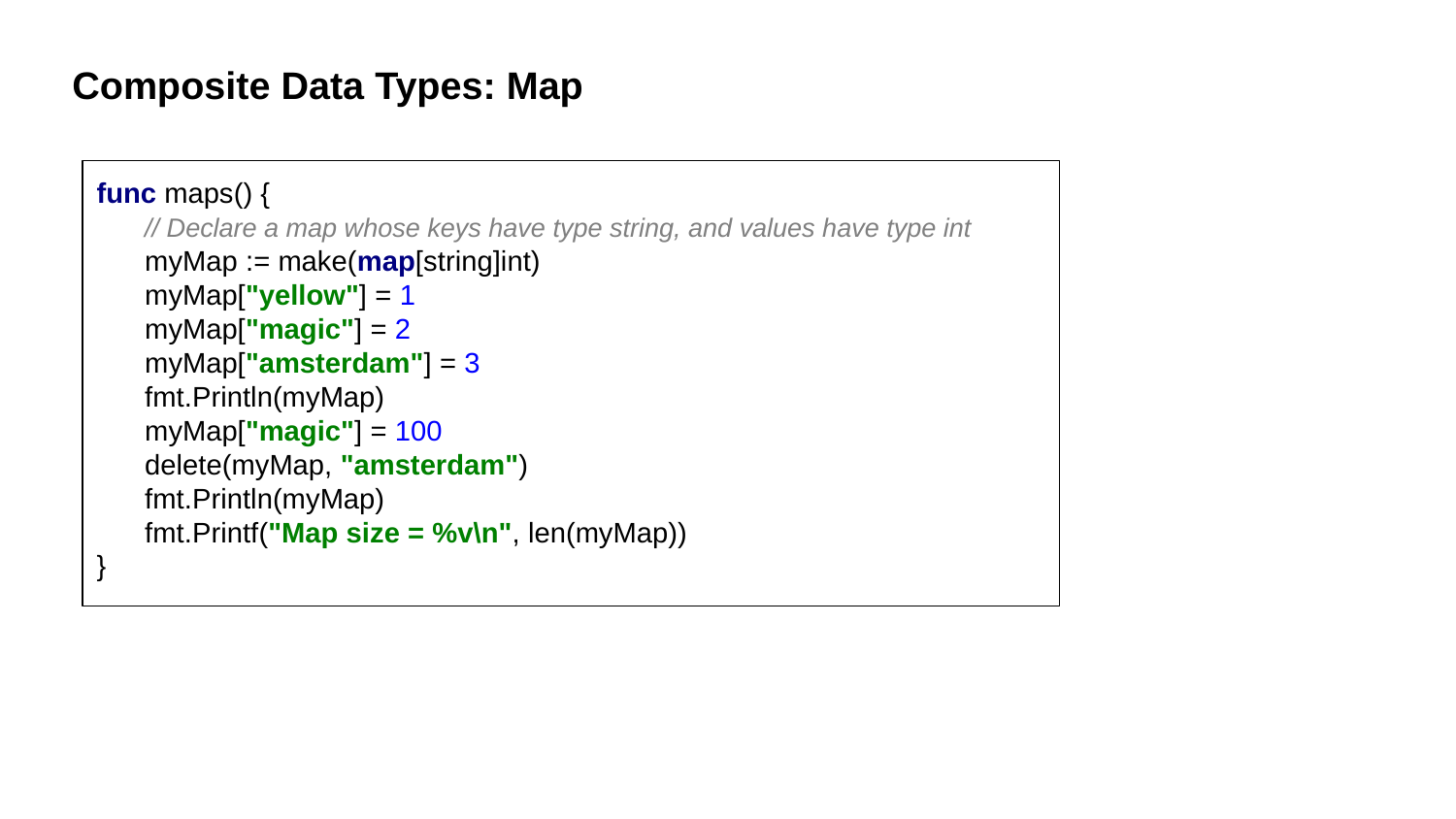

Composite Data Types: Map
func maps() {
      // Declare a map whose keys have type string, and values have type int
      myMap := make(map[string]int)
      myMap["yellow"] = 1
      myMap["magic"] = 2
      myMap["amsterdam"] = 3
      fmt.Println(myMap)
      myMap["magic"] = 100
      delete(myMap, "amsterdam")
      fmt.Println(myMap)
      fmt.Printf("Map size = %v\n", len(myMap))
}